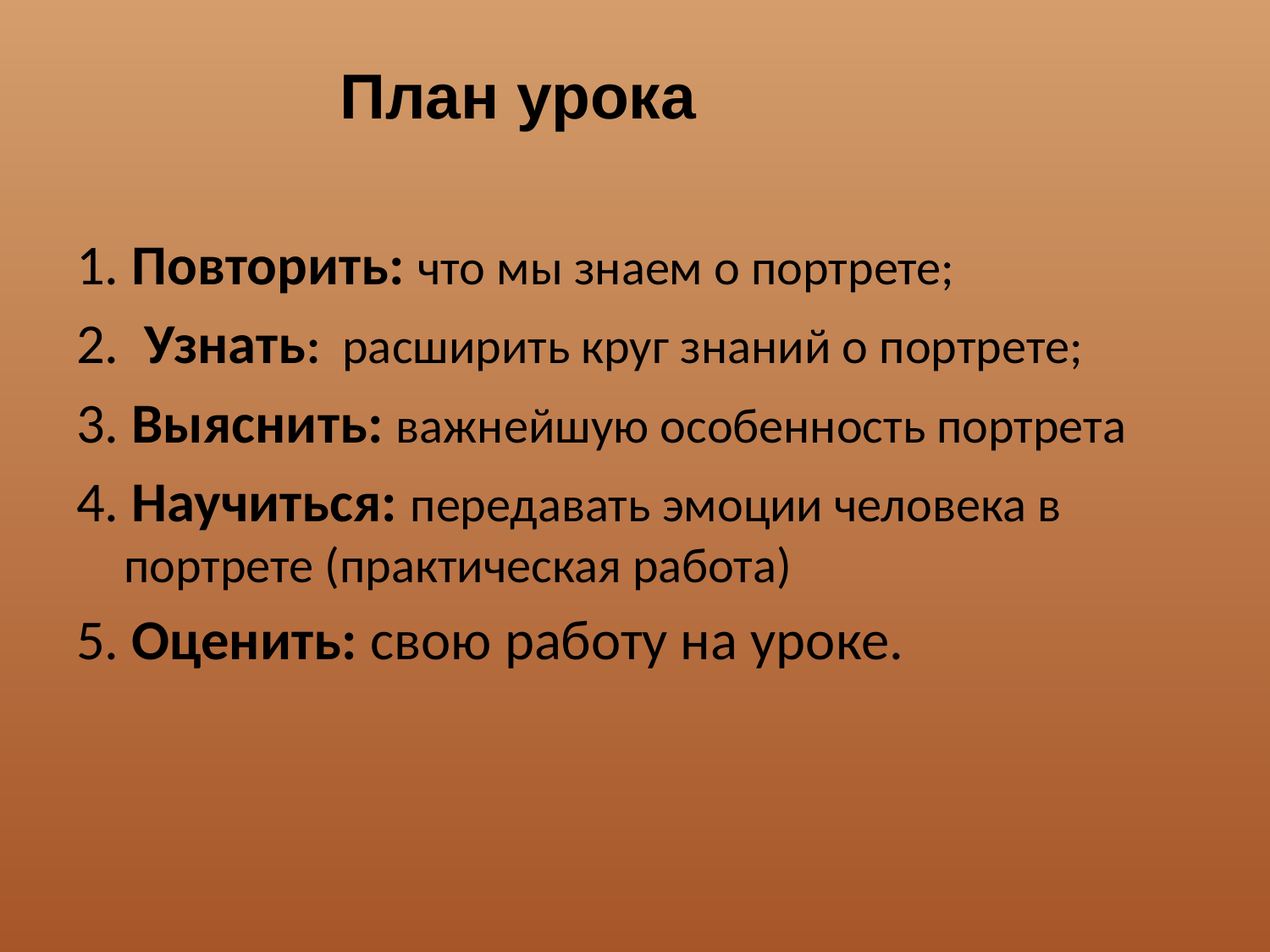

План урока
1. Повторить: что мы знаем о портрете;
2.  Узнать:  расширить круг знаний о портрете;
3. Выяснить: важнейшую особенность портрета
4. Научиться: передавать эмоции человека в портрете (практическая работа)
5. Оценить: свою работу на уроке.